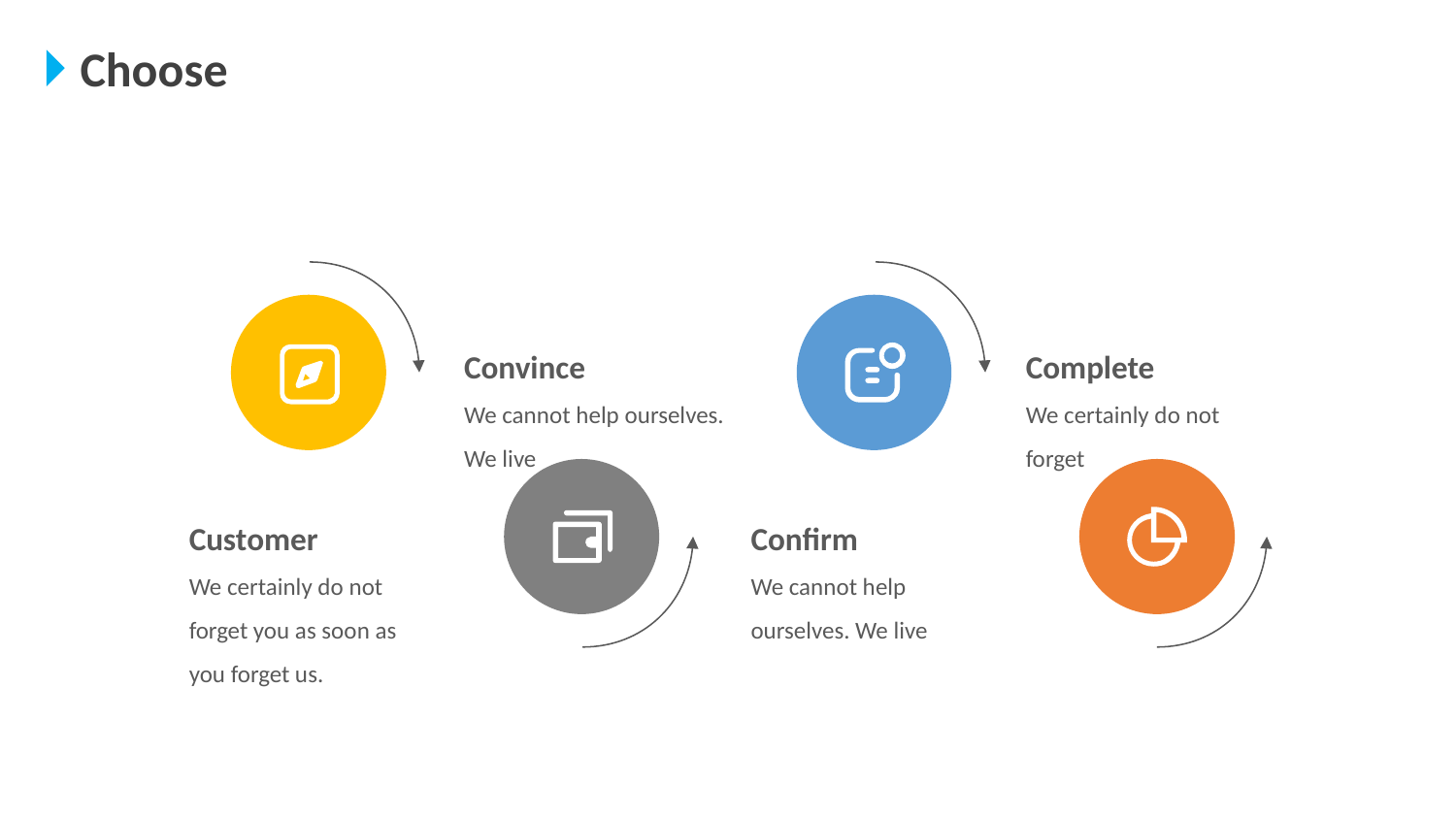

Choose

Convince
We cannot help ourselves. We live
Complete
We certainly do not forget

Customer
We certainly do not forget you as soon as you forget us.
Confirm
We cannot help ourselves. We live